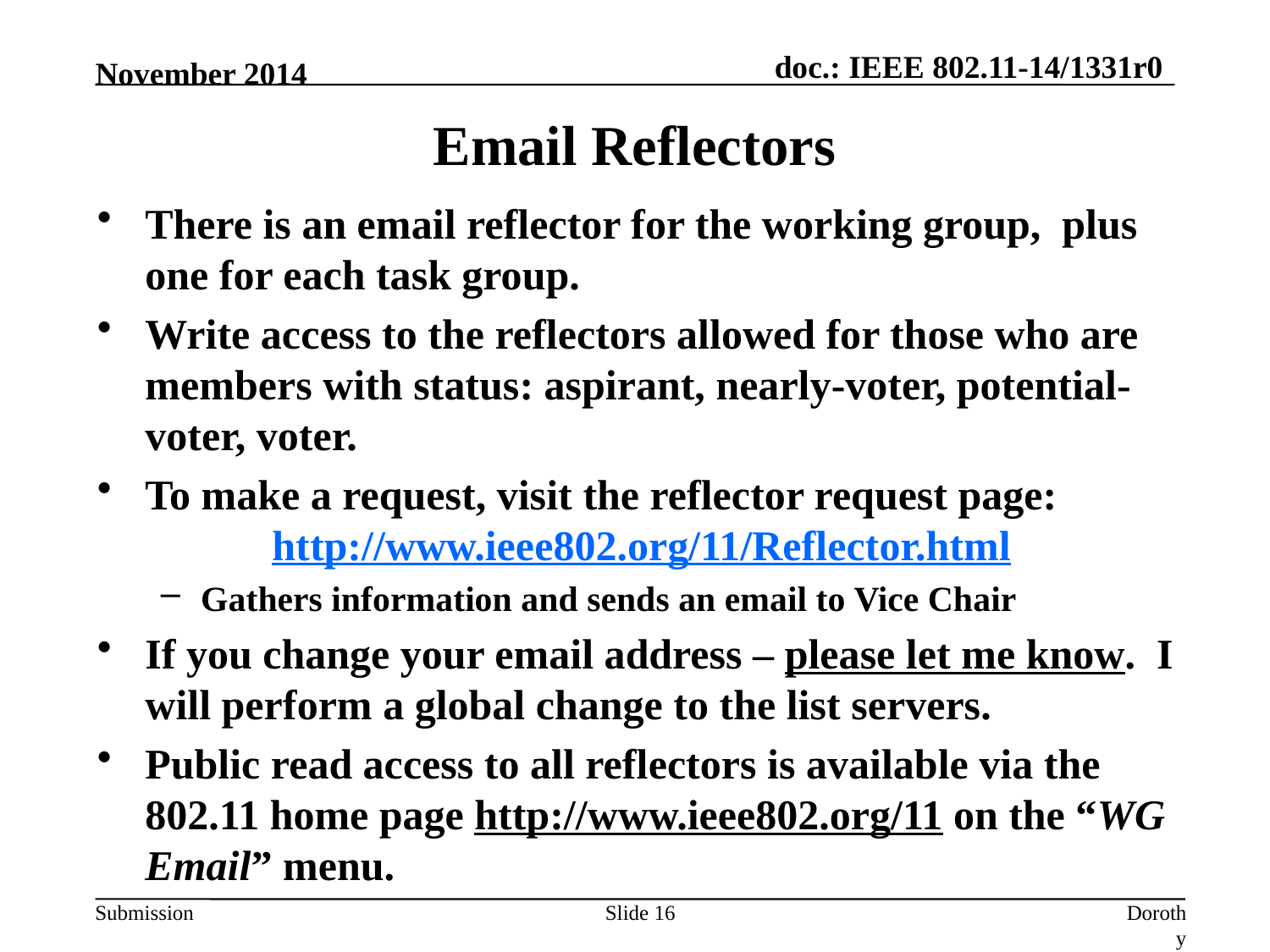

November 2014
# Email Reflectors
There is an email reflector for the working group,  plus one for each task group.
Write access to the reflectors allowed for those who are members with status: aspirant, nearly-voter, potential-voter, voter.
To make a request, visit the reflector request page:
	http://www.ieee802.org/11/Reflector.html
Gathers information and sends an email to Vice Chair
If you change your email address – please let me know.  I will perform a global change to the list servers.
Public read access to all reflectors is available via the 802.11 home page http://www.ieee802.org/11 on the “WG Email” menu.
Slide 16
Dorothy Stanley (Aruba Networks)